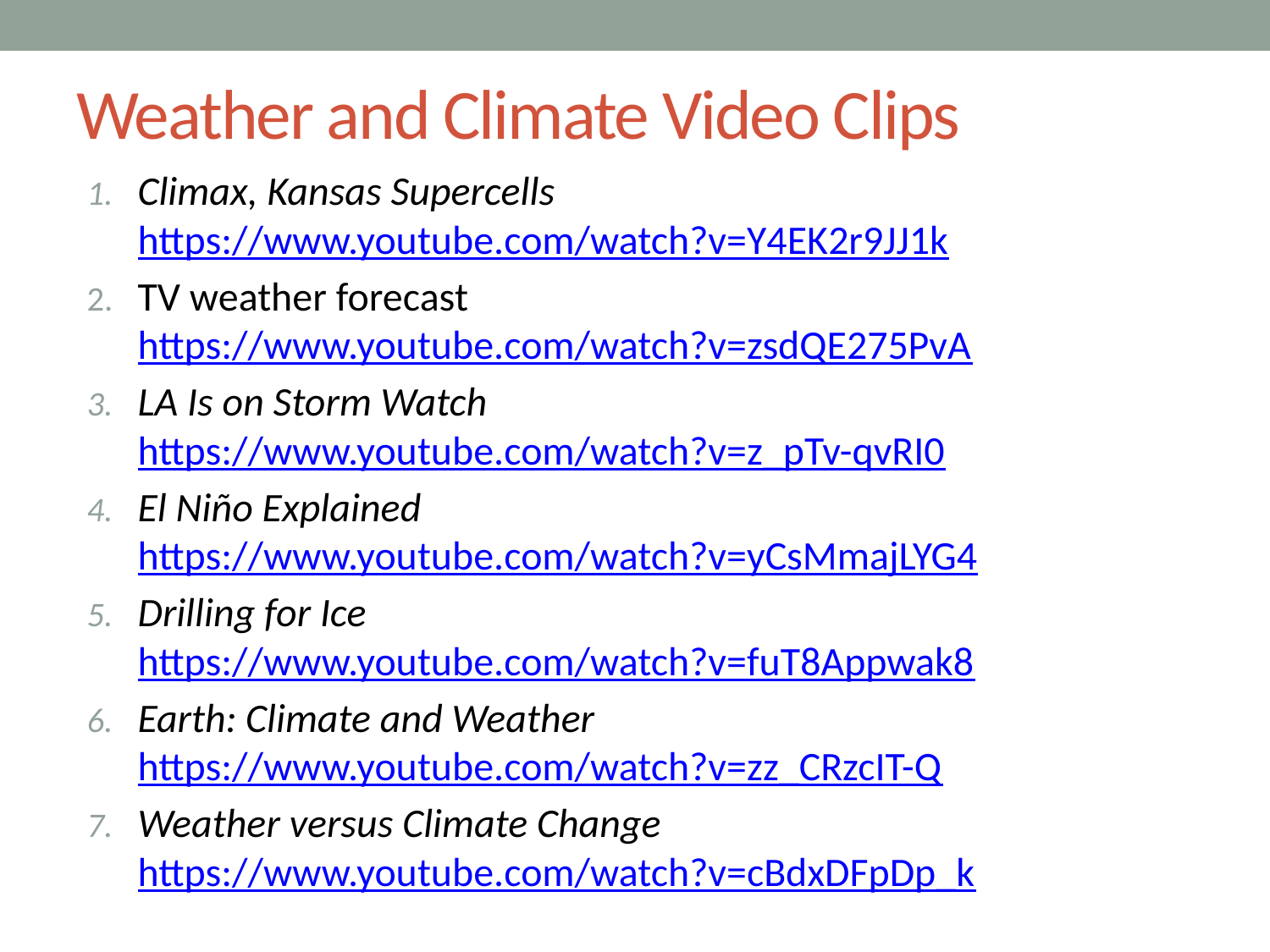

# Weather and Climate Video Clips
Climax, Kansas Supercells
https://www.youtube.com/watch?v=Y4EK2r9JJ1k
TV weather forecast
https://www.youtube.com/watch?v=zsdQE275PvA
LA Is on Storm Watch
https://www.youtube.com/watch?v=z_pTv-qvRI0
El Niño Explained
https://www.youtube.com/watch?v=yCsMmajLYG4
Drilling for Ice
https://www.youtube.com/watch?v=fuT8Appwak8
Earth: Climate and Weather https://www.youtube.com/watch?v=zz_CRzcIT-Q
Weather versus Climate Change https://www.youtube.com/watch?v=cBdxDFpDp_k